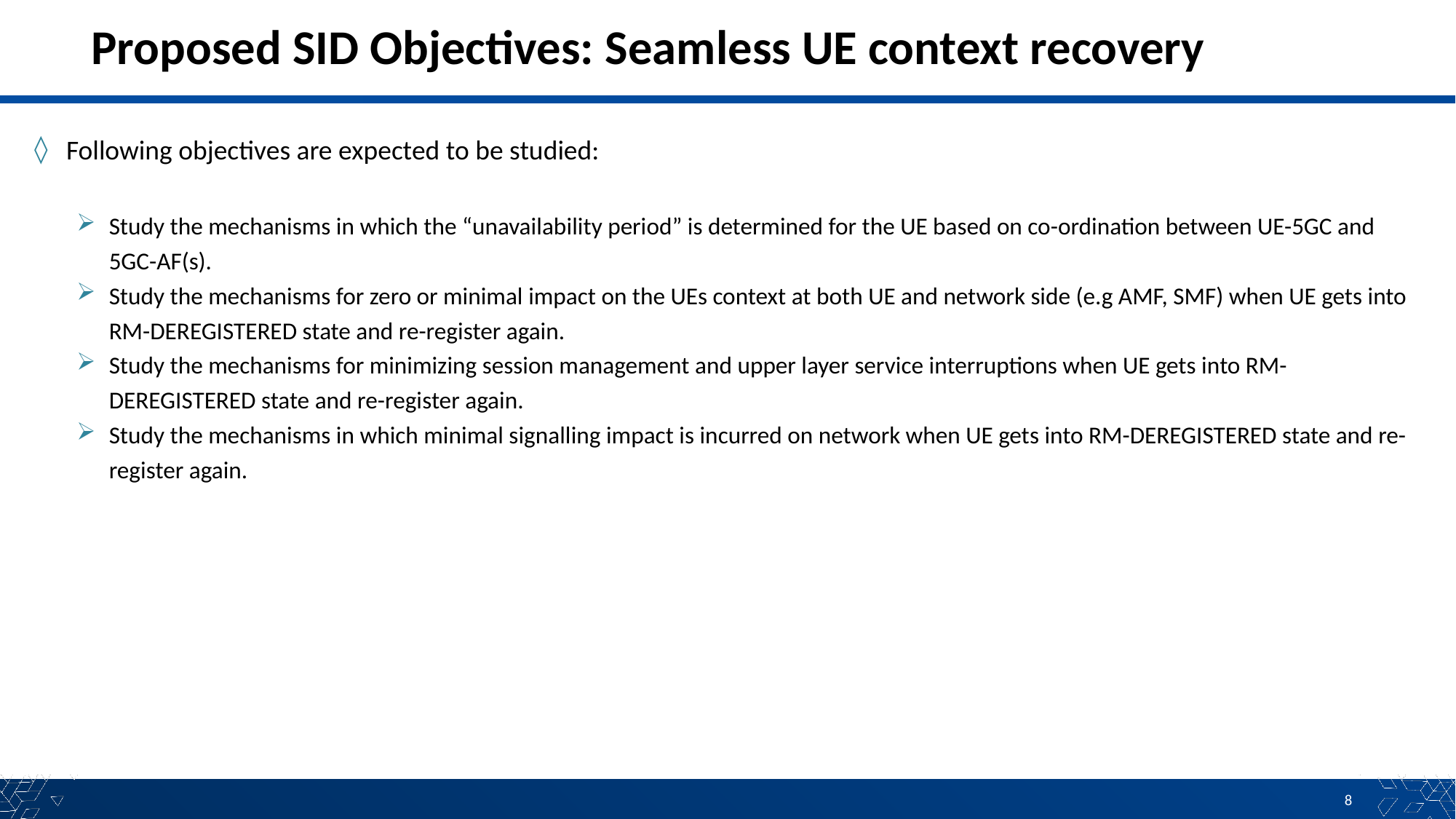

# Proposed SID Objectives: Seamless UE context recovery
Following objectives are expected to be studied:

Study the mechanisms in which the “unavailability period” is determined for the UE based on co-ordination between UE-5GC and 5GC-AF(s).
Study the mechanisms for zero or minimal impact on the UEs context at both UE and network side (e.g AMF, SMF) when UE gets into RM-DEREGISTERED state and re-register again.
Study the mechanisms for minimizing session management and upper layer service interruptions when UE gets into RM-DEREGISTERED state and re-register again.
Study the mechanisms in which minimal signalling impact is incurred on network when UE gets into RM-DEREGISTERED state and re-register again.